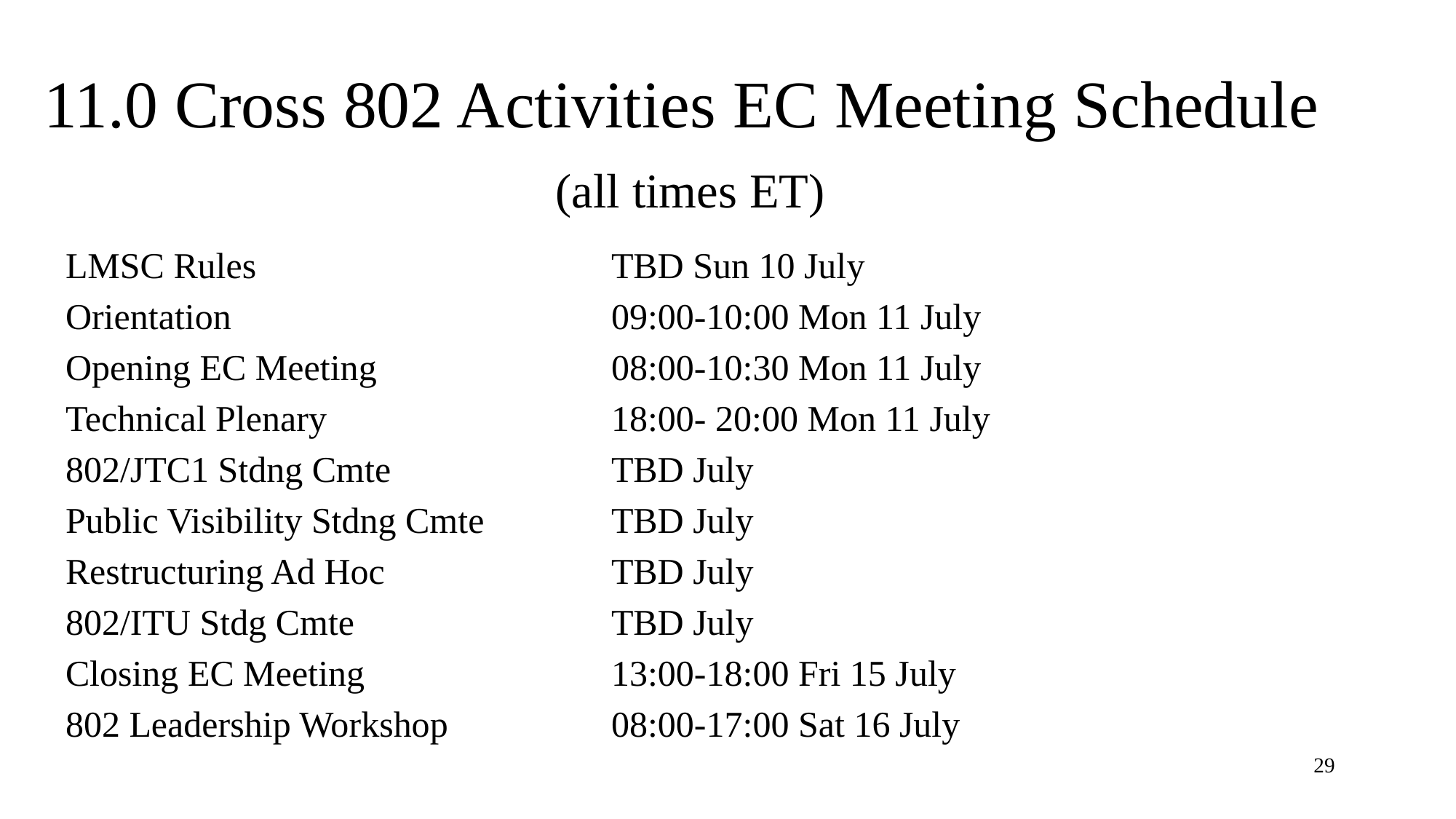

# 11.0 Cross 802 Activities EC Meeting Schedule (all times ET)
LMSC Rules				TBD Sun 10 July
Orientation				09:00-10:00 Mon 11 July
Opening EC Meeting			08:00-10:30 Mon 11 July
Technical Plenary 			18:00- 20:00 Mon 11 July
802/JTC1 Stdng Cmte			TBD July
Public Visibility Stdng Cmte		TBD July
Restructuring Ad Hoc			TBD July
802/ITU Stdg Cmte			TBD July
Closing EC Meeting			13:00-18:00 Fri 15 July
802 Leadership Workshop		08:00-17:00 Sat 16 July

29